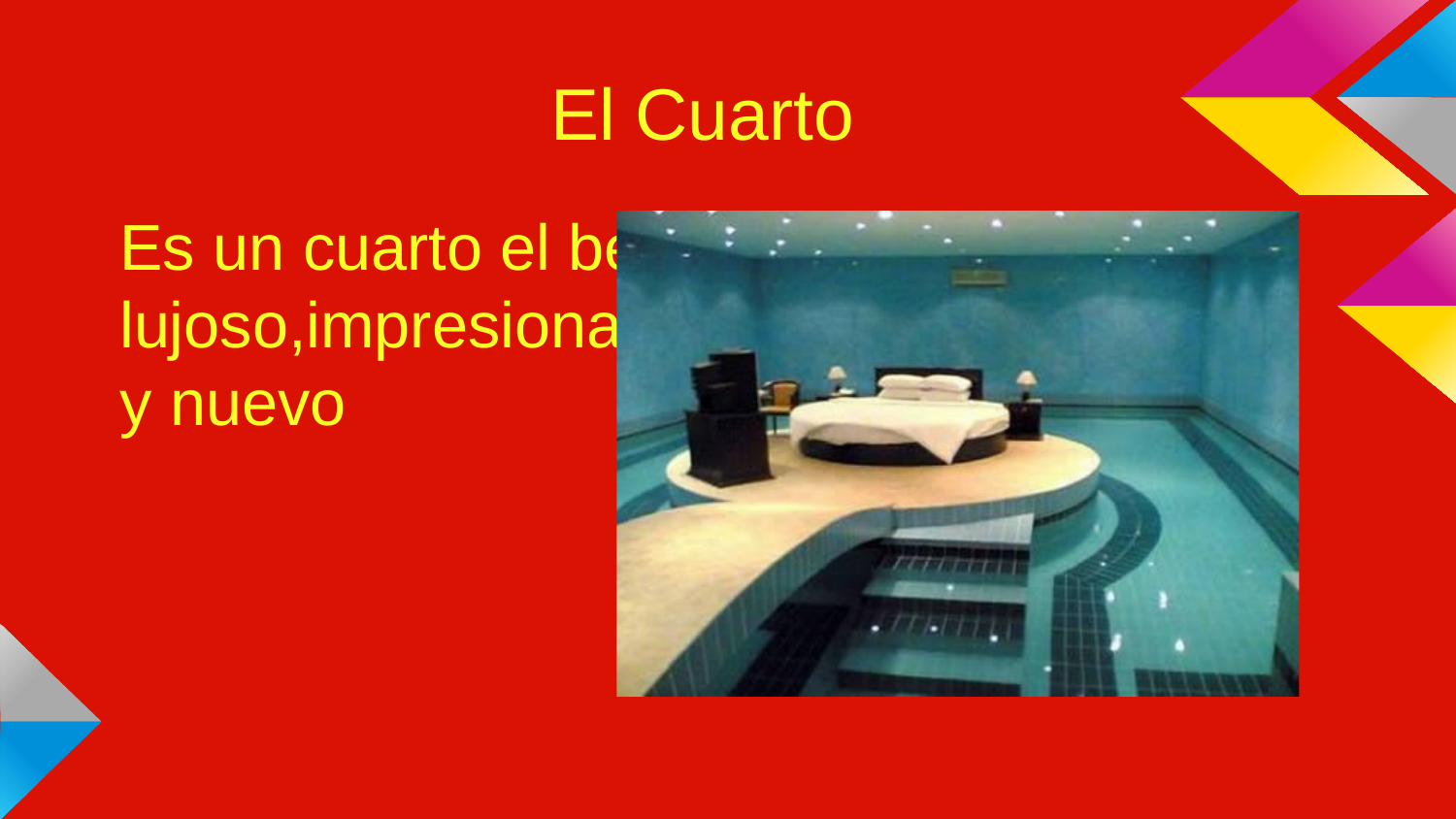

# El Cuarto
Es un cuarto el bello,
lujoso,impresionante,
y nuevo